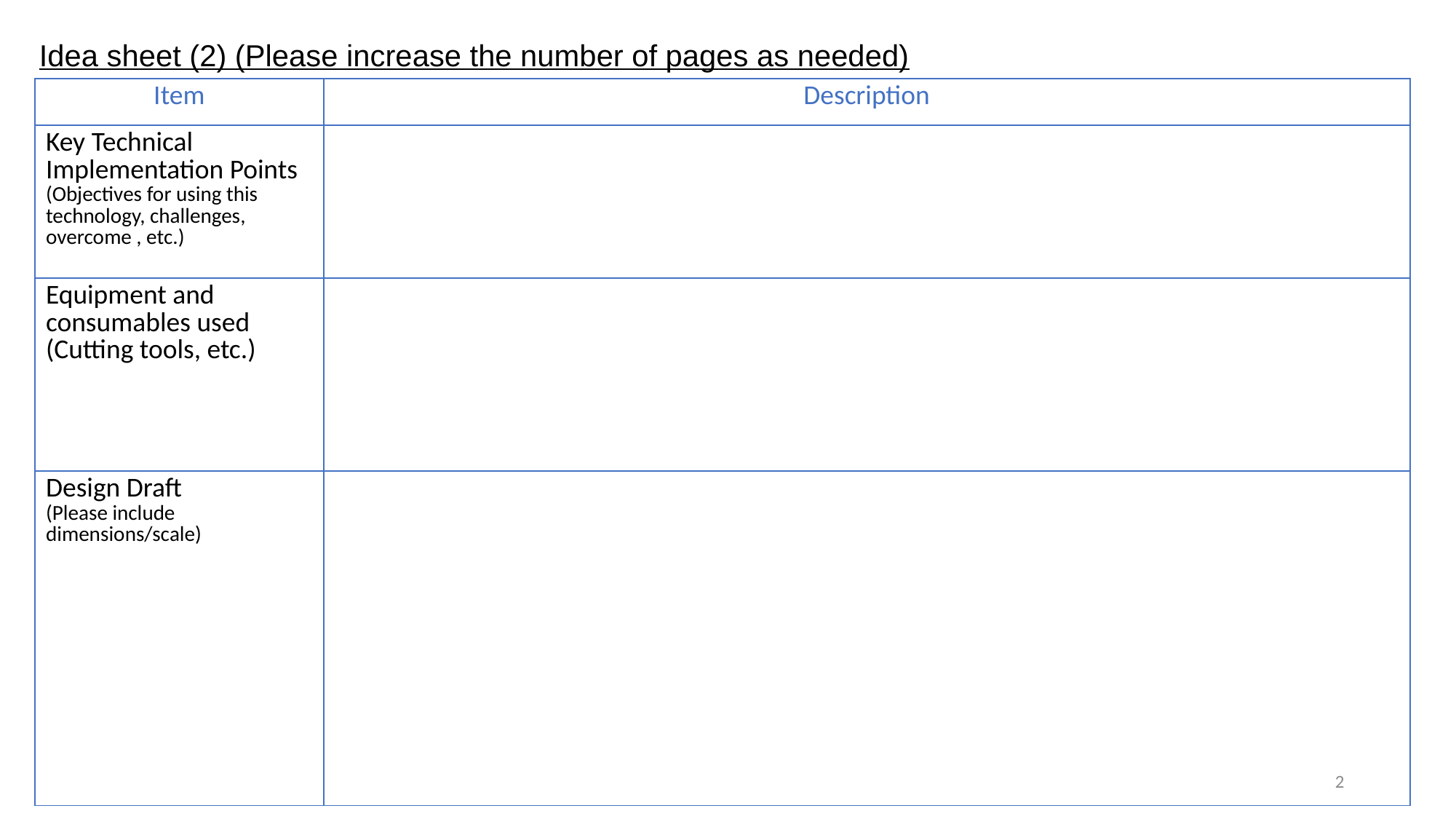

Idea sheet (2) (Please increase the number of pages as needed)
| Item | Description |
| --- | --- |
| Key Technical Implementation Points (Objectives for using this technology, challenges, overcome , etc.) |  |
| Equipment and consumables used (Cutting tools, etc.) |  |
| Design Draft (Please include dimensions/scale) |  |
2